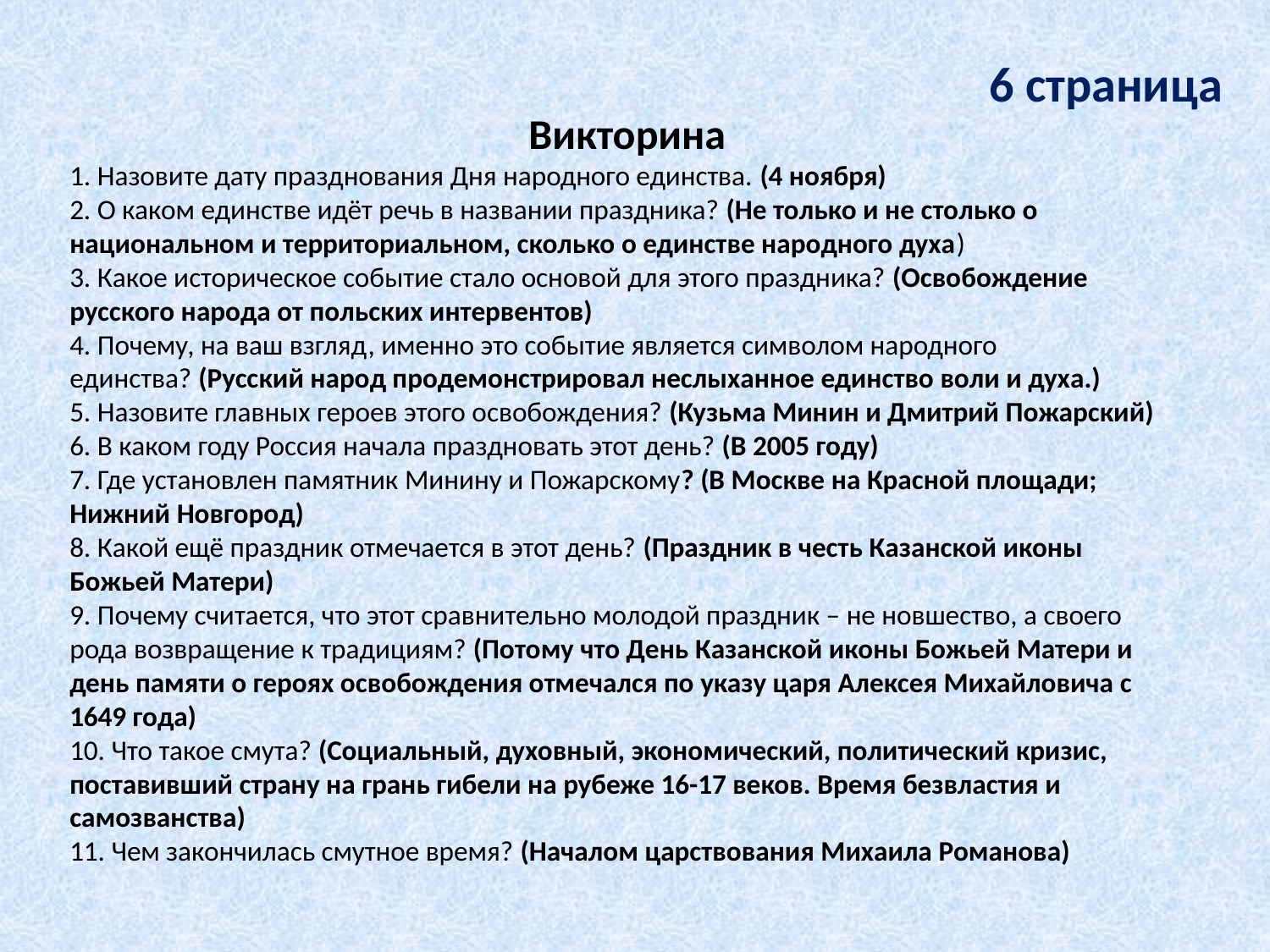

6 страница
Викторина
1. Назовите дату празднования Дня народного единства. (4 ноября)
2. О каком единстве идёт речь в названии праздника? (Не только и не столько о национальном и территориальном, сколько о единстве народного духа)
3. Какое историческое событие стало основой для этого праздника? (Освобождение русского народа от польских интервентов)
4. Почему, на ваш взгляд, именно это событие является символом народного единства? (Русский народ продемонстрировал неслыханное единство воли и духа.)
5. Назовите главных героев этого освобождения? (Кузьма Минин и Дмитрий Пожарский)
6. В каком году Россия начала праздновать этот день? (В 2005 году)
7. Где установлен памятник Минину и Пожарскому? (В Москве на Красной площади; Нижний Новгород)
8. Какой ещё праздник отмечается в этот день? (Праздник в честь Казанской иконы Божьей Матери)
9. Почему считается, что этот сравнительно молодой праздник – не новшество, а своего рода возвращение к традициям? (Потому что День Казанской иконы Божьей Матери и день памяти о героях освобождения отмечался по указу царя Алексея Михайловича с 1649 года)
10. Что такое смута? (Социальный, духовный, экономический, политический кризис, поставивший страну на грань гибели на рубеже 16-17 веков. Время безвластия и самозванства)
11. Чем закончилась смутное время? (Началом царствования Михаила Романова)